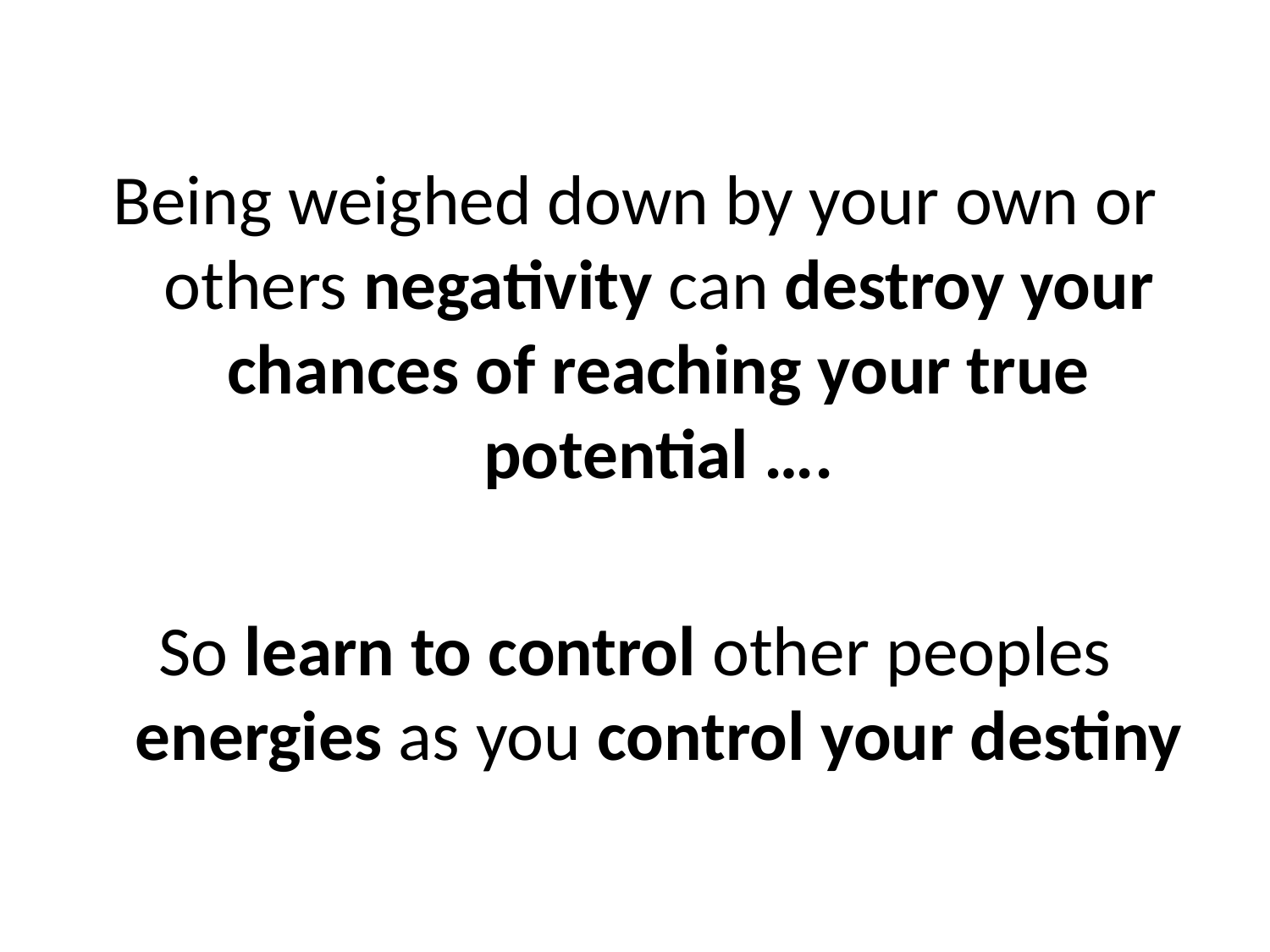

Being weighed down by your own or others negativity can destroy your chances of reaching your true potential ….

So learn to control other peoples energies as you control your destiny